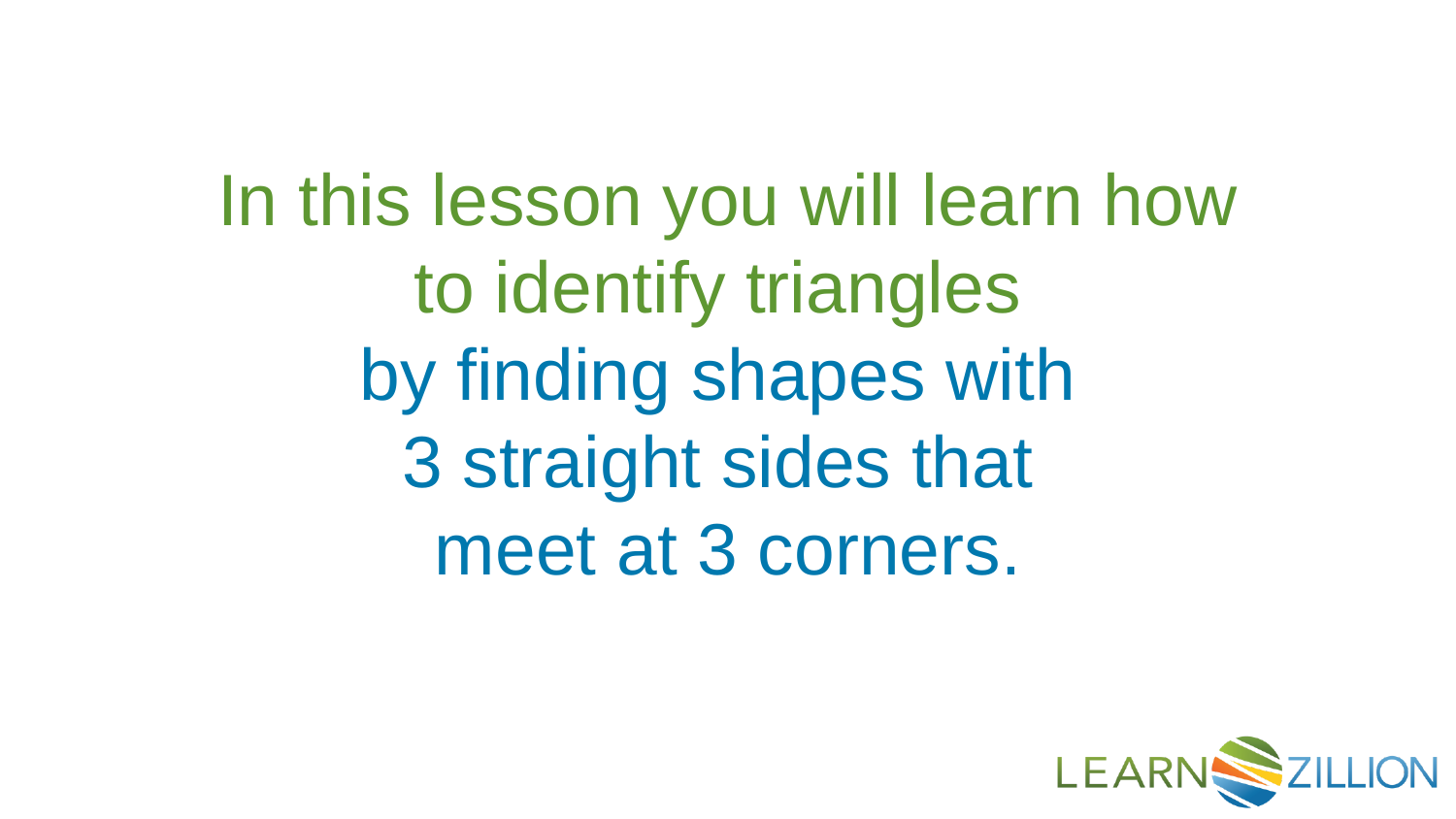

In this lesson you will learn how to identify triangles
by finding shapes with
3 straight sides that
meet at 3 corners.